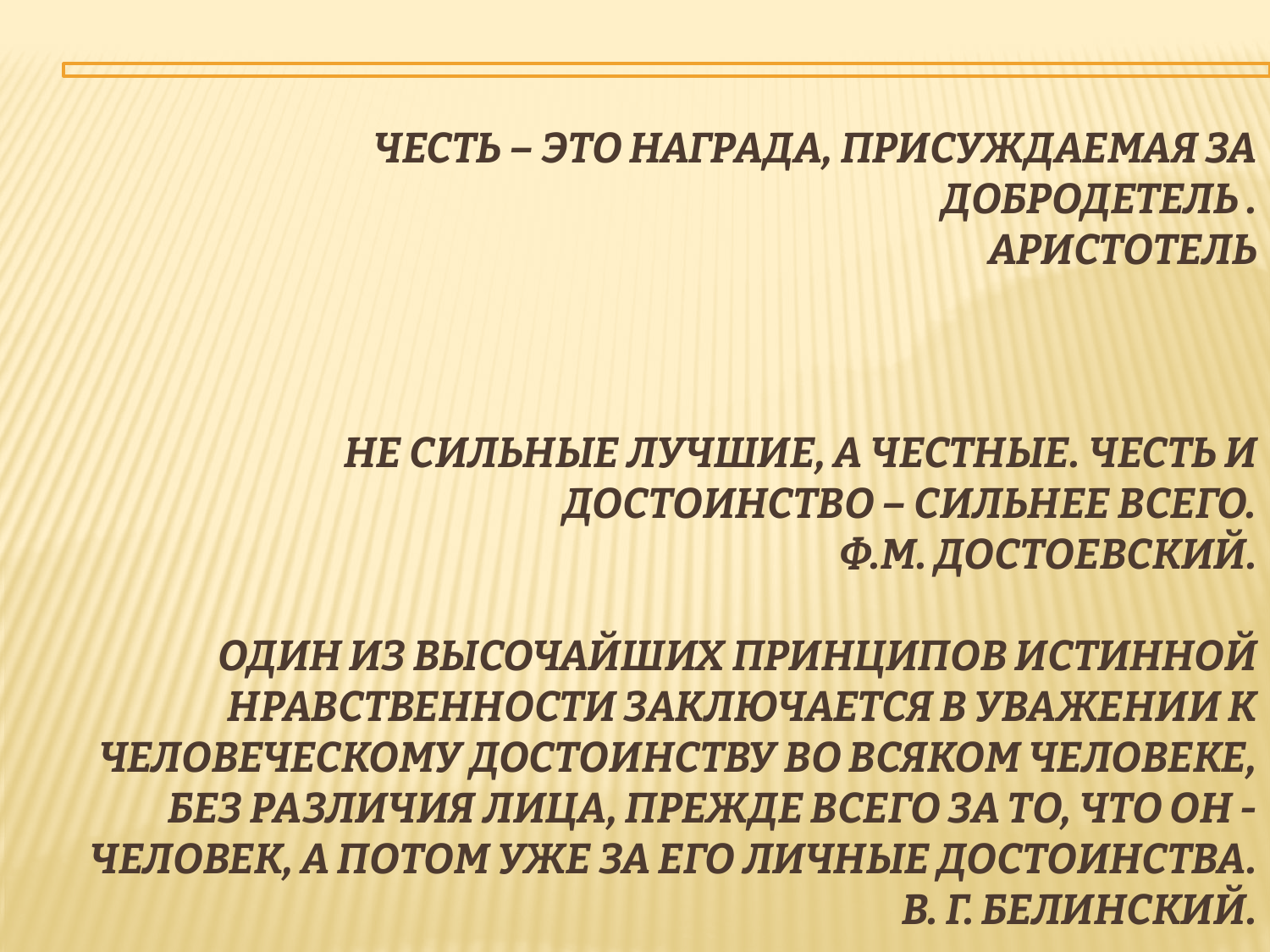

Честь – это награда, присуждаемая за добродетель .
Аристотель
Не сильные лучшие, а честные. Честь и достоинство – сильнее всего.
Ф.М. Достоевский.
	Один из высочайших принципов истинной нравственности заключается в уважении к человеческому достоинству во всяком человеке, без различия лица, прежде всего за то, что он - человек, а потом уже за его личные достоинства.
	В. Г. Белинский.